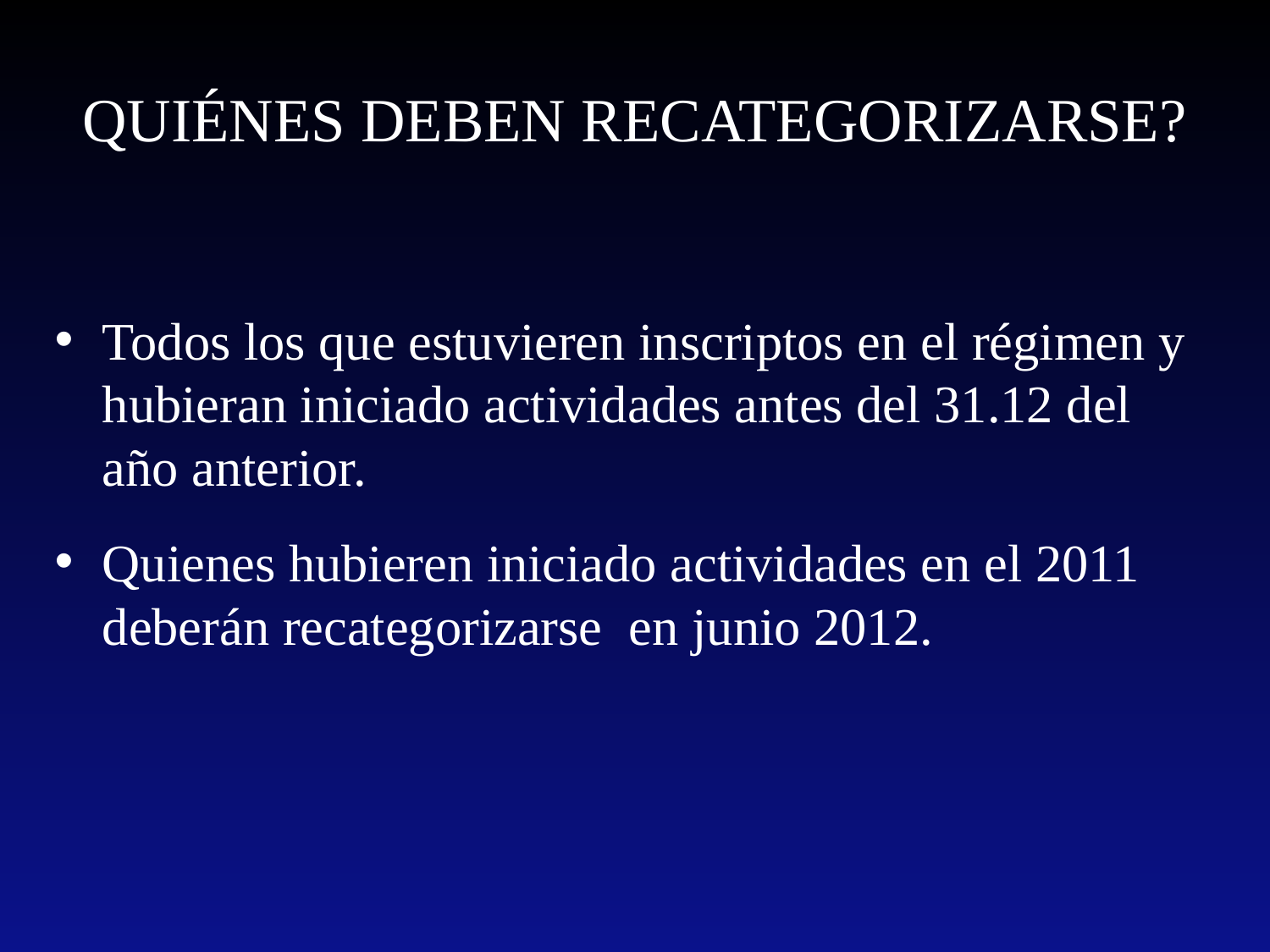

# QUIÉNES DEBEN RECATEGORIZARSE?
Todos los que estuvieren inscriptos en el régimen y hubieran iniciado actividades antes del 31.12 del año anterior.
Quienes hubieren iniciado actividades en el 2011 deberán recategorizarse  en junio 2012.